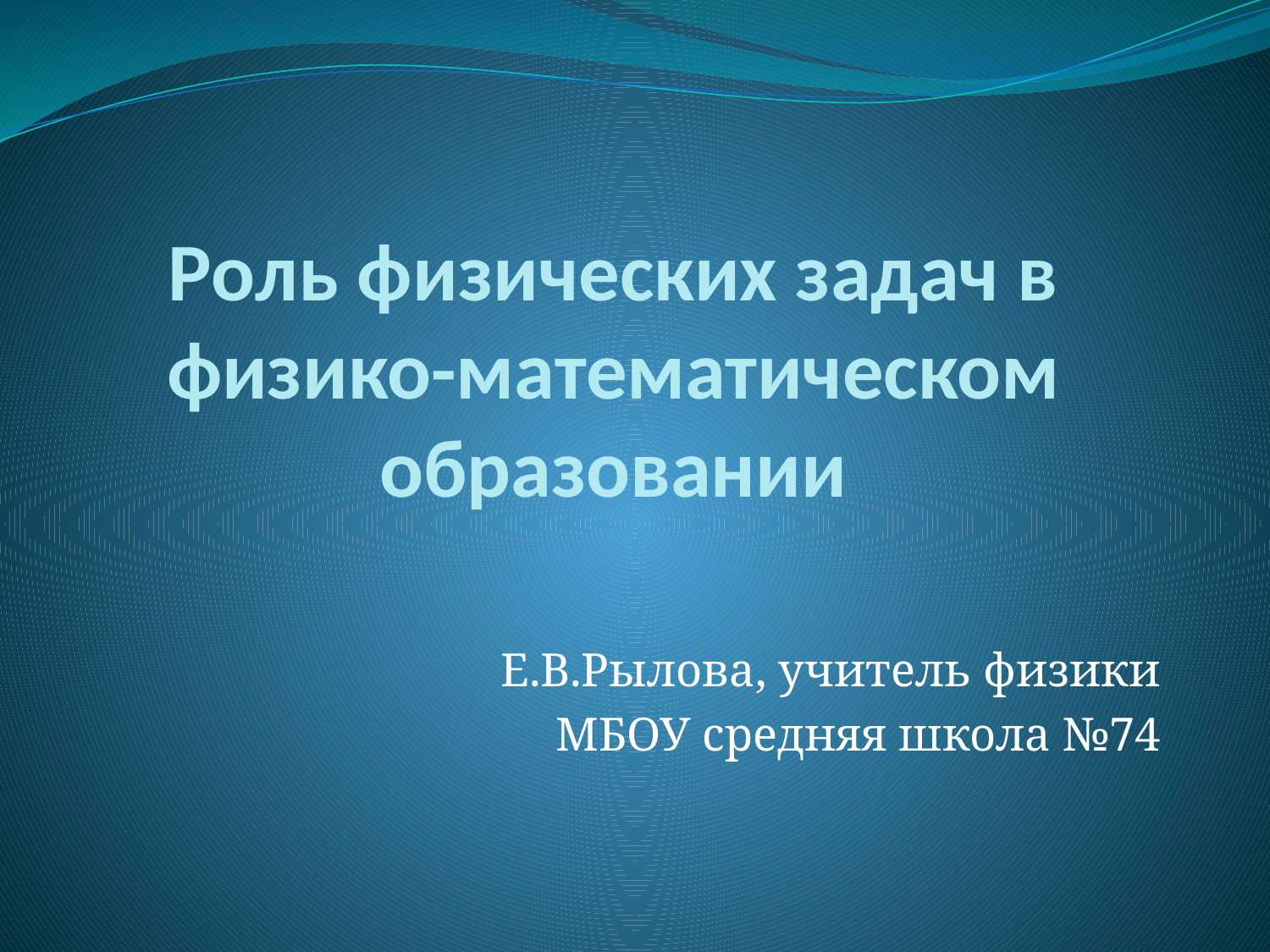

# Роль физических задач в физико-математическом образовании
Е.В.Рылова, учитель физики
МБОУ средняя школа №74